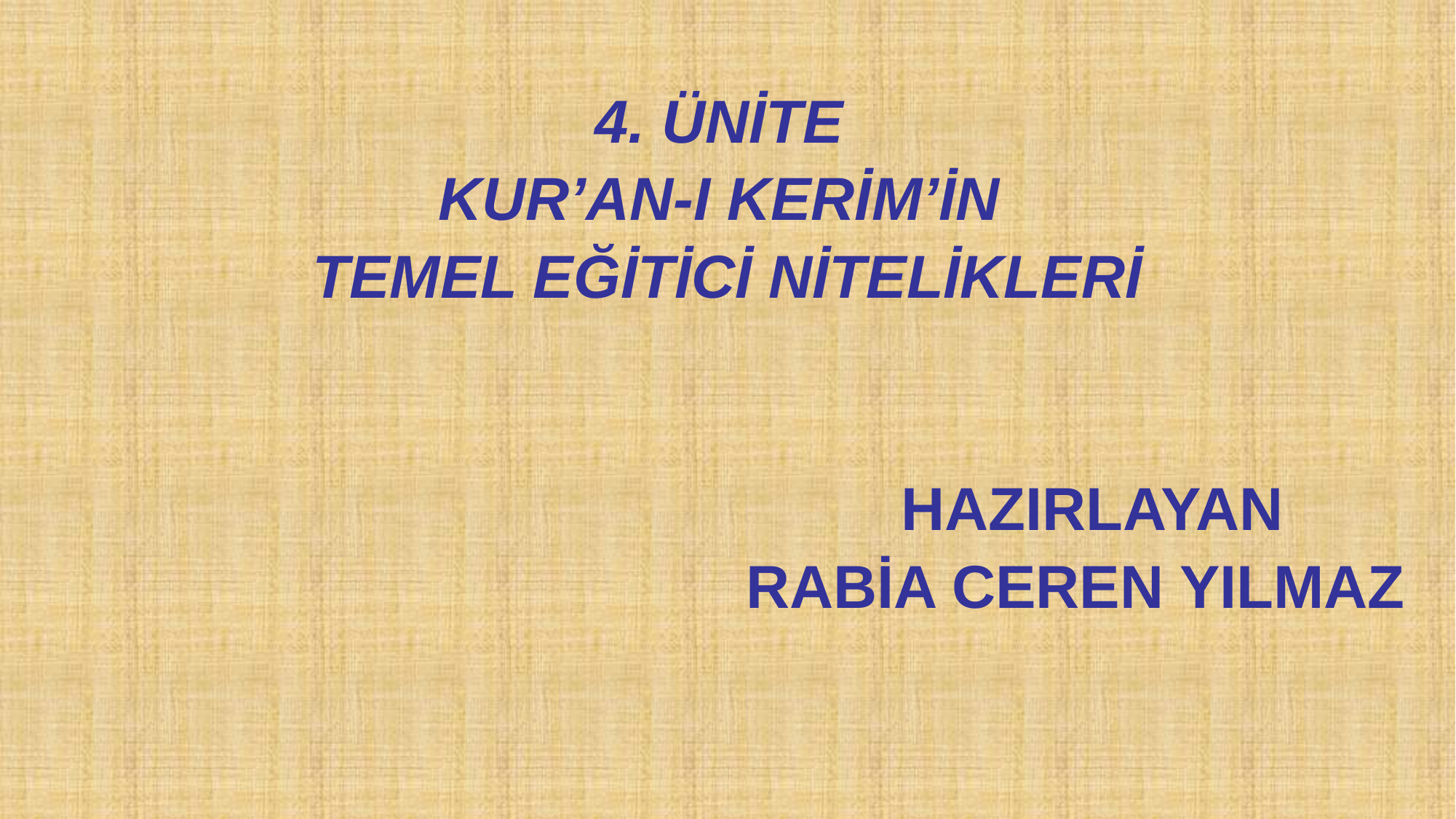

4. ÜNİTE
KUR’AN-I KERİM’İN
TEMEL EĞİTİCİ NİTELİKLERİ

							  HAZIRLAYAN
							RABİA CEREN YILMAZ